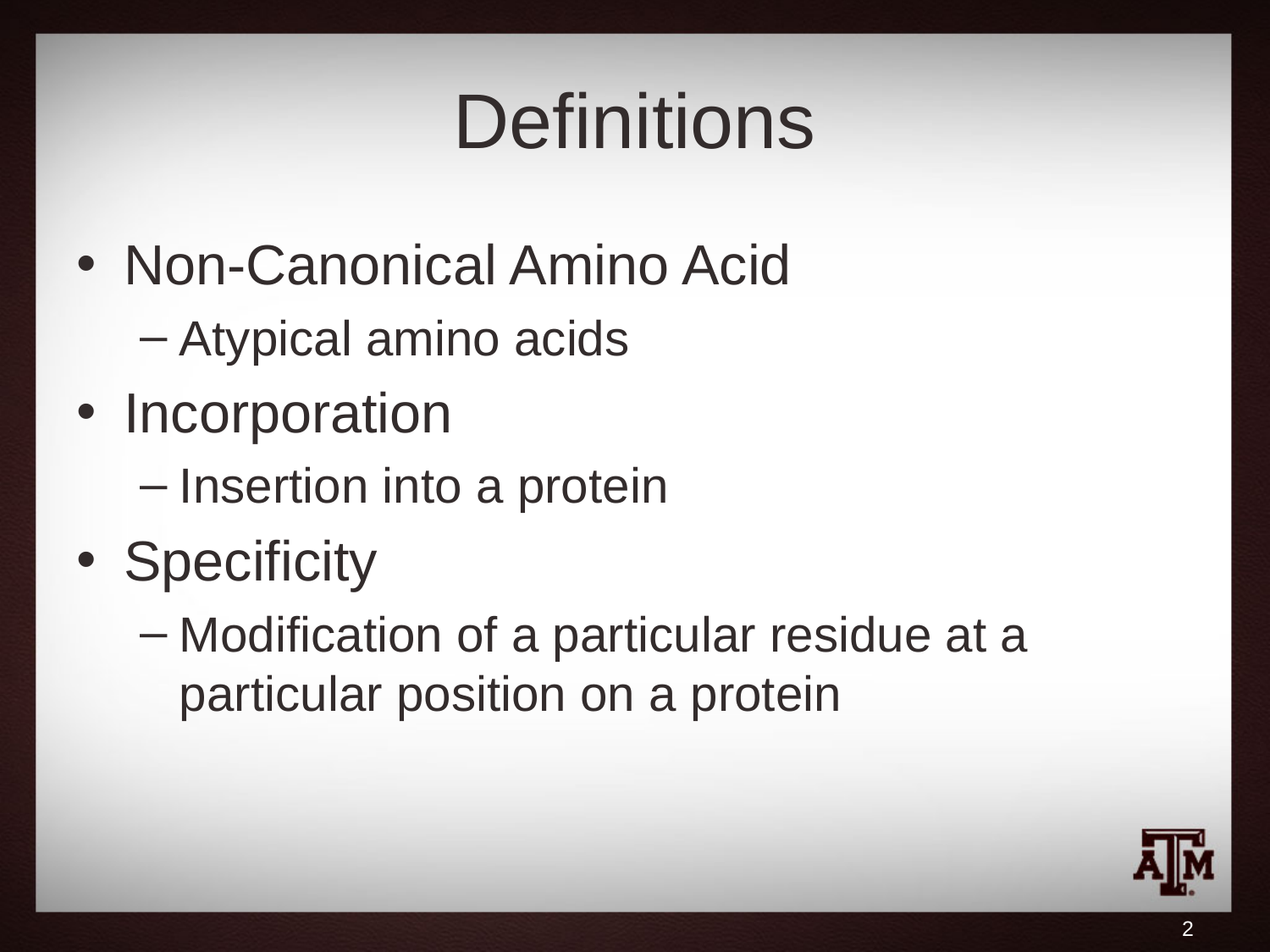

# Definitions
Non-Canonical Amino Acid
Atypical amino acids
Incorporation
Insertion into a protein
Specificity
Modification of a particular residue at a particular position on a protein
2